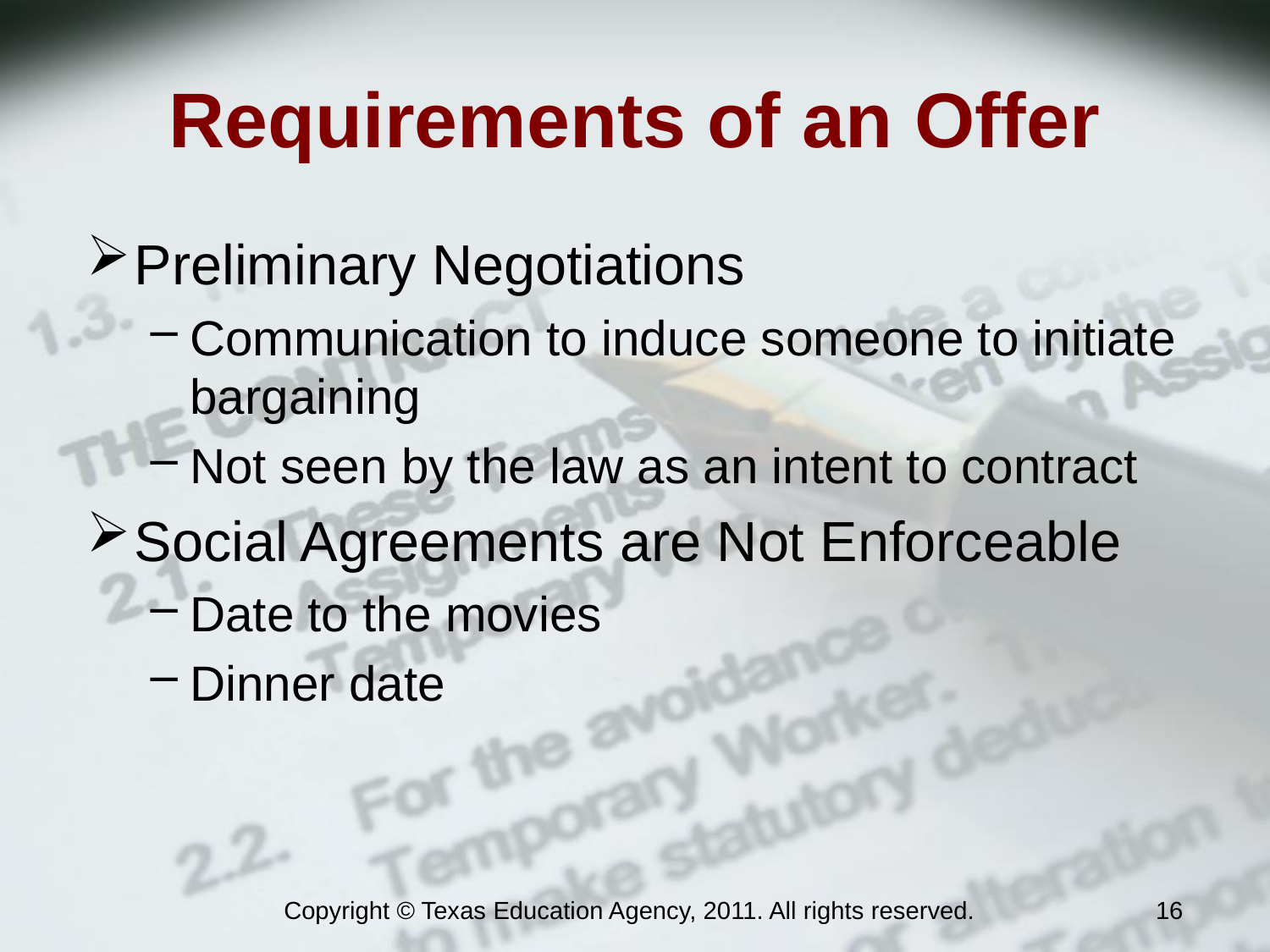

Requirements of an Offer
Preliminary Negotiations
Communication to induce someone to initiate bargaining
Not seen by the law as an intent to contract
Social Agreements are Not Enforceable
Date to the movies
Dinner date
Copyright © Texas Education Agency, 2011. All rights reserved.
16